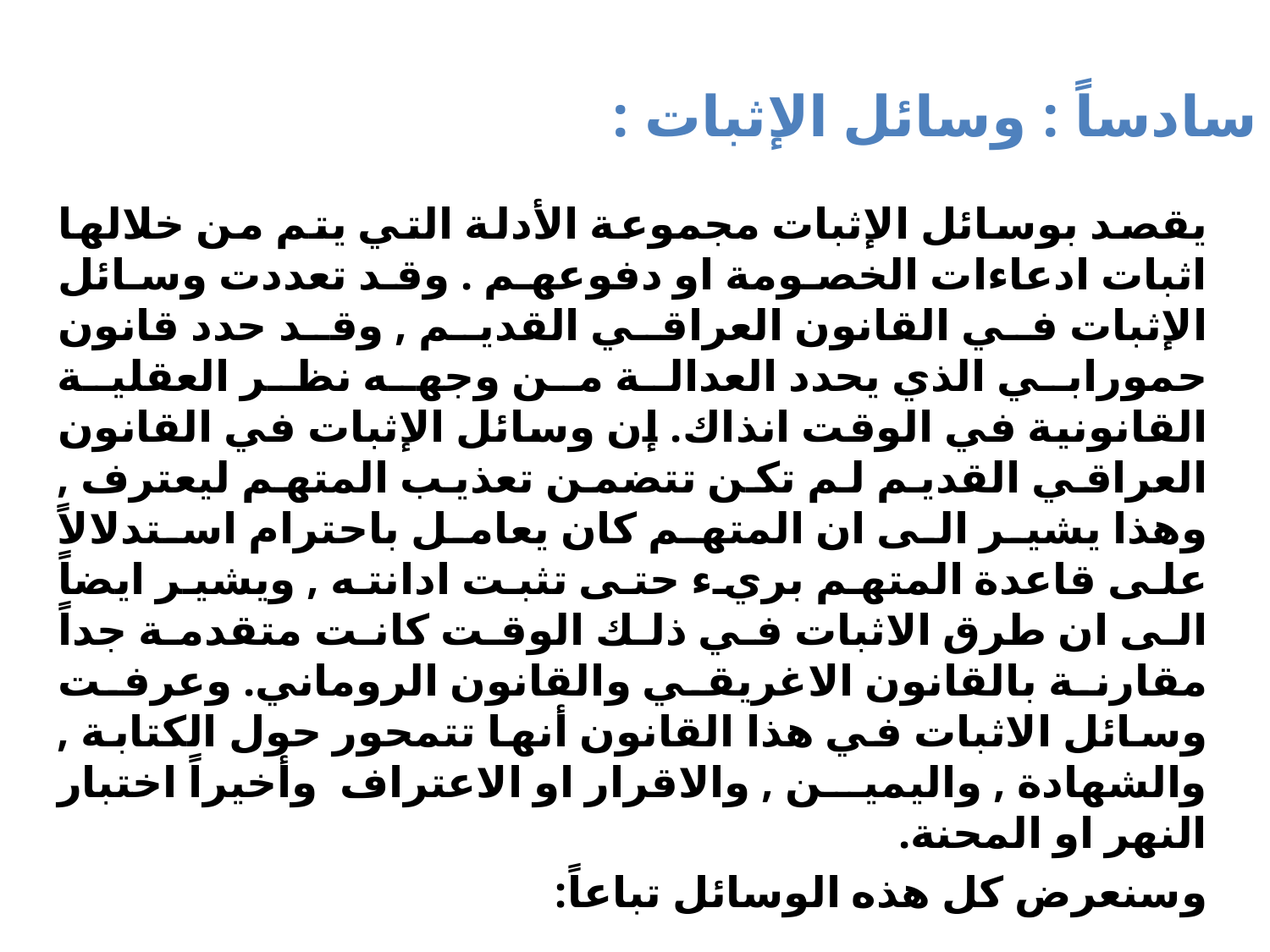

# سادساً : وسائل الإثبات :
يقصد بوسائل الإثبات مجموعة الأدلة التي يتم من خلالها اثبات ادعاءات الخصومة او دفوعهم . وقد تعددت وسائل الإثبات في القانون العراقي القديم , وقد حدد قانون حمورابي الذي يحدد العدالة من وجهه نظر العقلية القانونية في الوقت انذاك. إن وسائل الإثبات في القانون العراقي القديم لم تكن تتضمن تعذيب المتهم ليعترف , وهذا يشير الى ان المتهم كان يعامل باحترام استدلالاً على قاعدة المتهم بريء حتى تثبت ادانته , ويشير ايضاً الى ان طرق الاثبات في ذلك الوقت كانت متقدمة جداً مقارنة بالقانون الاغريقي والقانون الروماني. وعرفت وسائل الاثبات في هذا القانون أنها تتمحور حول الكتابة , والشهادة , واليمين , والاقرار او الاعتراف  وأخيراً اختبار النهر او المحنة.
وسنعرض كل هذه الوسائل تباعاً: